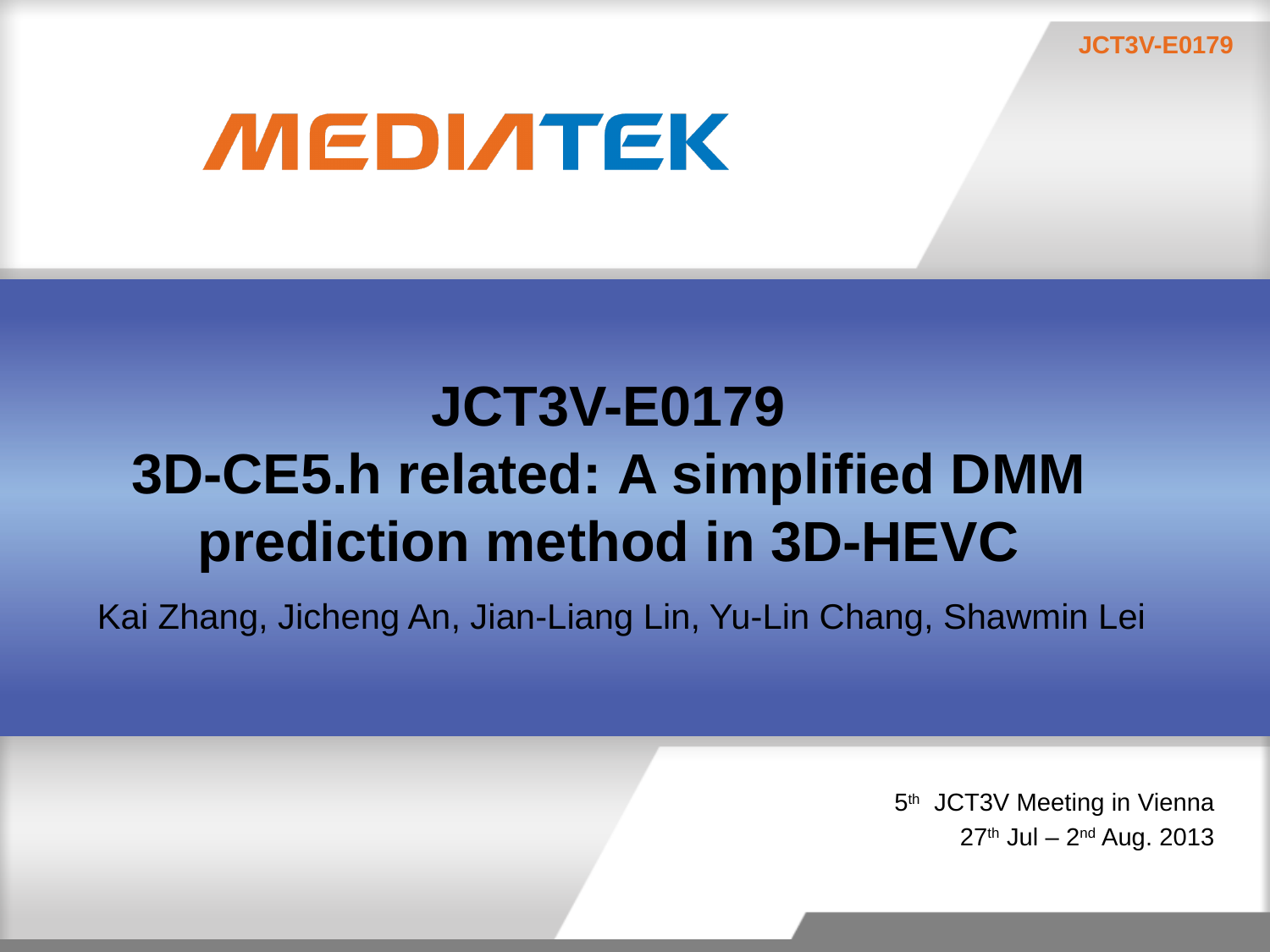

# JCT3V-E0179 3D-CE5.h related: A simplified DMM prediction method in 3D-HEVC
Kai Zhang, Jicheng An, Jian-Liang Lin, Yu-Lin Chang, Shawmin Lei